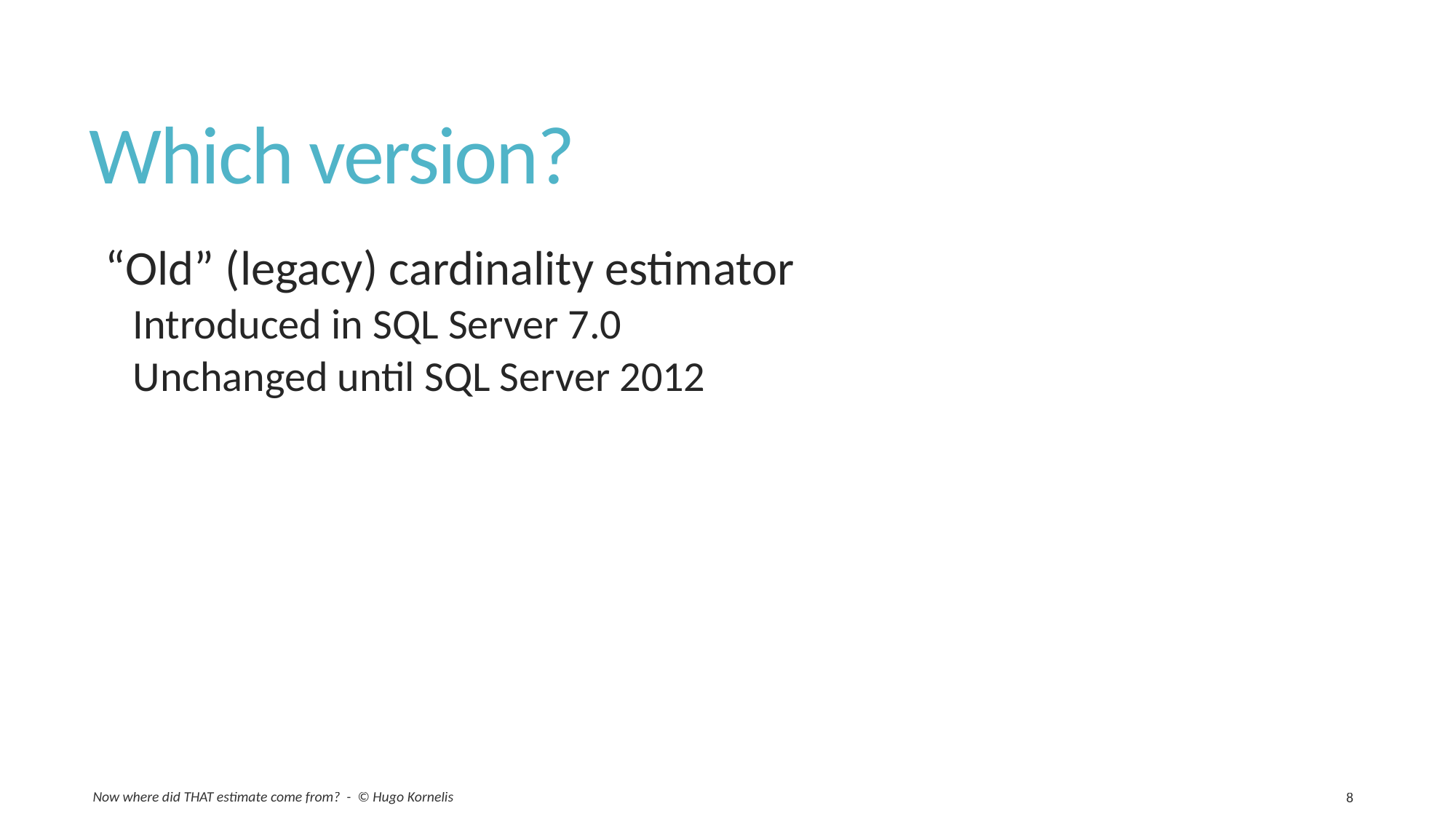

# Which version?
“Old” (legacy) cardinality estimator
Introduced in SQL Server 7.0
Unchanged until SQL Server 2012
Now where did THAT estimate come from?  -  © Hugo Kornelis
8